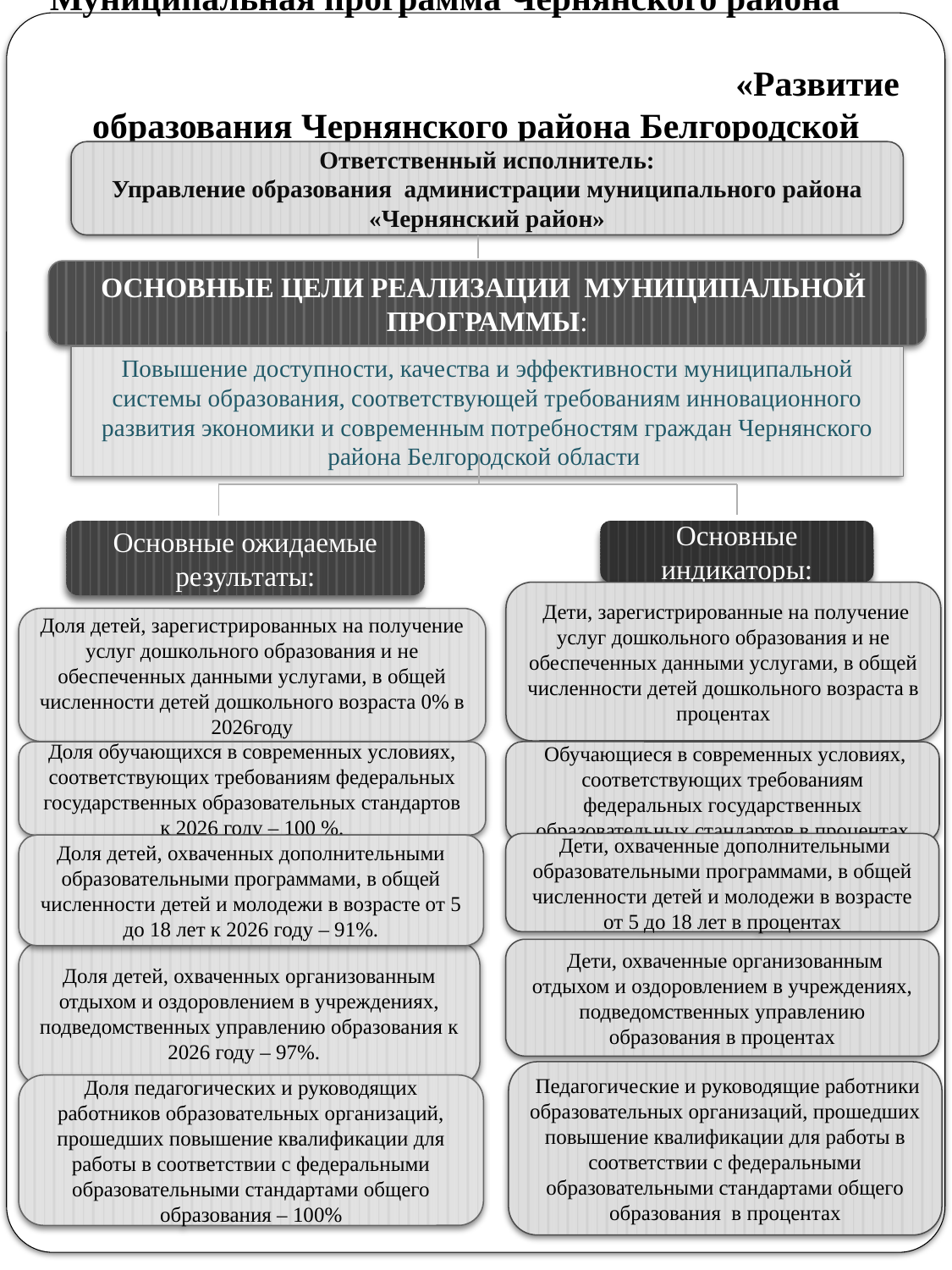

Муниципальная программа Чернянского района                                                                                                                                                                                      «Развитие образования Чернянского района Белгородской области »
Ответственный исполнитель:
Управление образования  администрации муниципального района «Чернянский район»
ОСНОВНЫЕ ЦЕЛИ РЕАЛИЗАЦИИ  МУНИЦИПАЛЬНОЙ  ПРОГРАММЫ:
Повышение доступности, качества и эффективности муниципальной системы образования, соответствующей требованиям инновационного развития экономики и современным потребностям граждан Чернянского района Белгородской области
Основные ожидаемые результаты:
Основные индикаторы:
 Дети, зарегистрированные на получение услуг дошкольного образования и не обеспеченных данными услугами, в общей численности детей дошкольного возраста в процентах
Доля детей, зарегистрированных на получение услуг дошкольного образования и не обеспеченных данными услугами, в общей численности детей дошкольного возраста 0% в 2026году
Доля обучающихся в современных условиях, соответствующих требованиям федеральных государственных образовательных стандартов к 2026 году – 100 %.
 Обучающиеся в современных условиях, соответствующих требованиям федеральных государственных образовательных стандартов в процентах
 Дети, охваченные дополнительными образовательными программами, в общей численности детей и молодежи в возрасте от 5 до 18 лет в процентах
Доля детей, охваченных дополнительными образовательными программами, в общей численности детей и молодежи в возрасте от 5 до 18 лет к 2026 году – 91%.
 Дети, охваченные организованным отдыхом и оздоровлением в учреждениях, подведомственных управлению образования в процентах
Доля детей, охваченных организованным отдыхом и оздоровлением в учреждениях, подведомственных управлению образования к 2026 году – 97%.
 Педагогические и руководящие работники образовательных организаций, прошедших повышение квалификации для работы в соответствии с федеральными образовательными стандартами общего образования  в процентах
Доля педагогических и руководящих работников образовательных организаций, прошедших повышение квалификации для работы в соответствии с федеральными образовательными стандартами общего образования – 100%